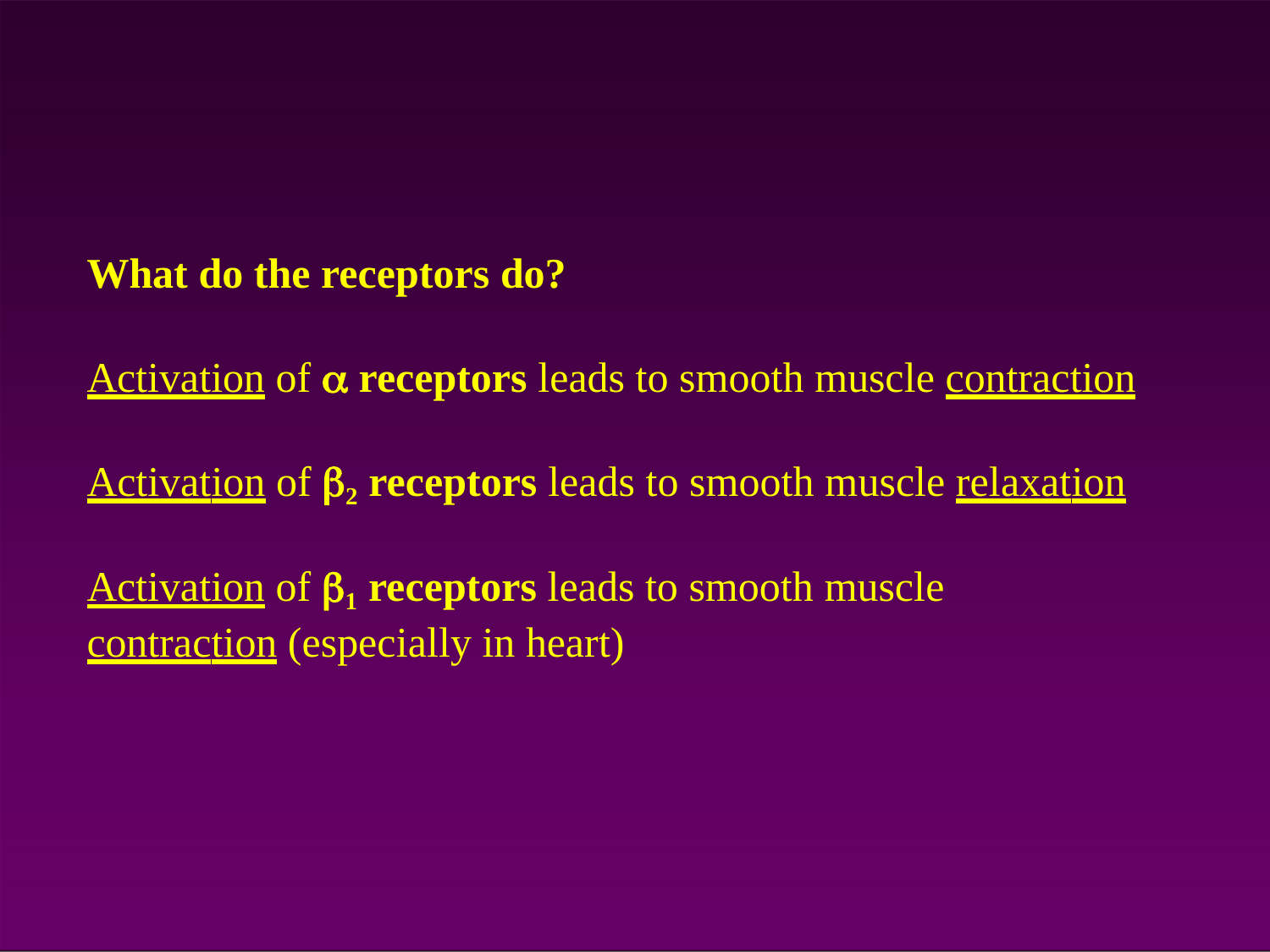

What do the receptors do?

Activation of α receptors leads to smooth muscle contraction

Activation of β2 receptors leads to smooth muscle relaxation

Activation of β1 receptors leads to smooth muscle contraction (especially in heart)